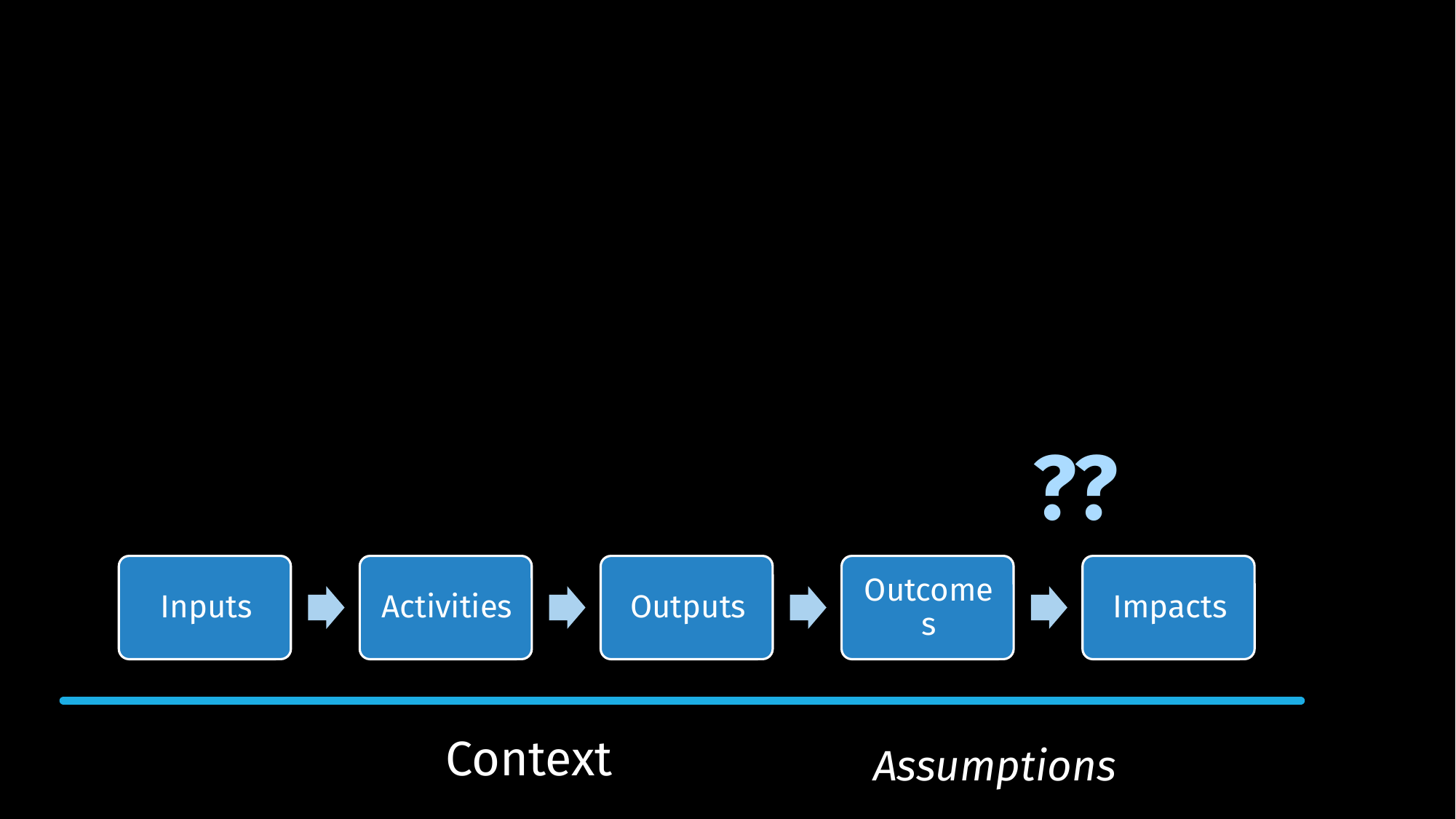

#
Inputs

Activities

Outputs

Outcomes

 Impacts
??
Context
Assumptions